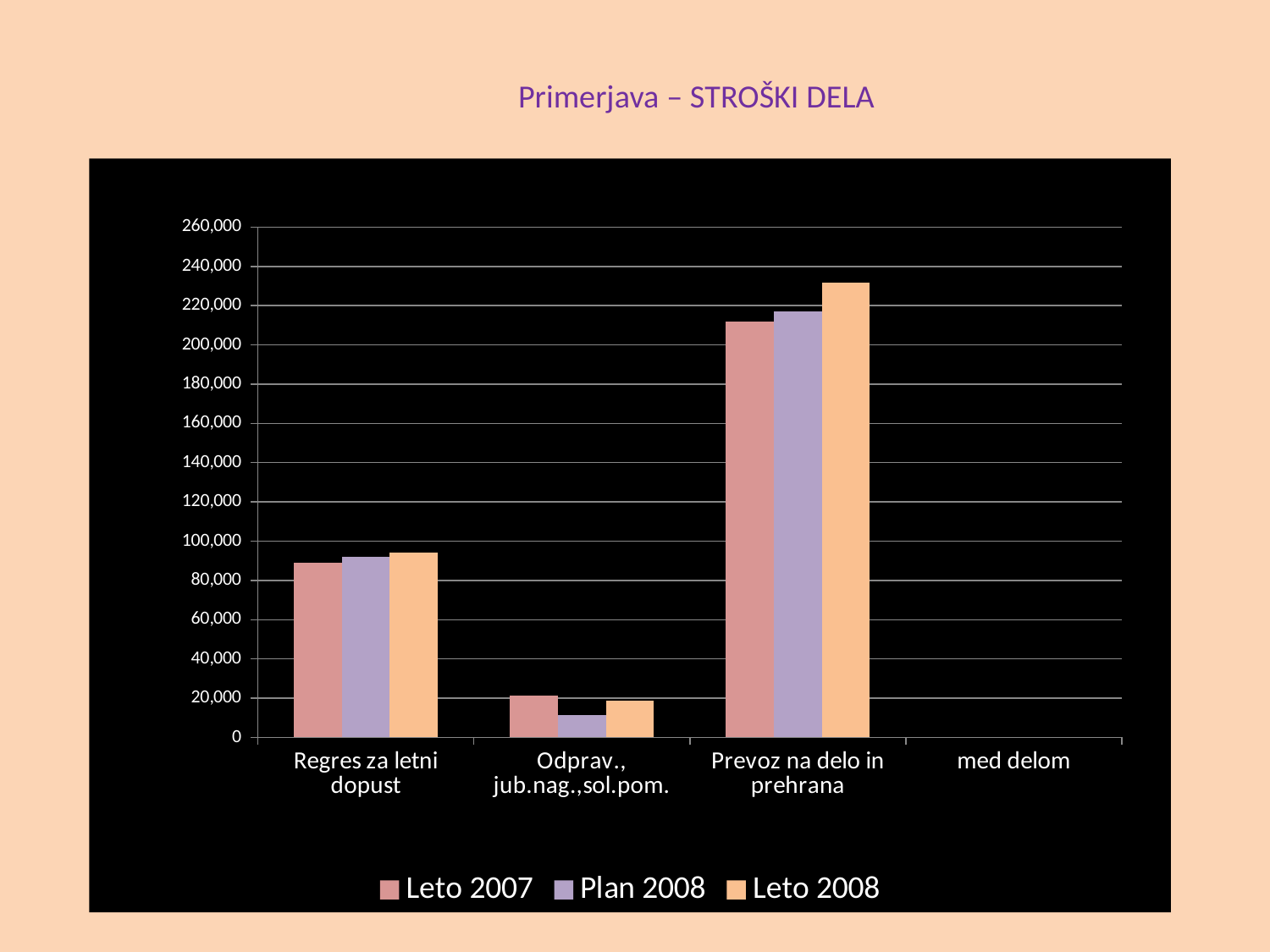

# Primerjava – STROŠKI DELA

### Chart

| Category | Leto 2007 | Plan 2008 | Leto 2008 |
|---|---|---|---|
| Regres za letni dopust | 89007.99 | 91945.25 | 94035.2 |
| Odprav., jub.nag.,sol.pom. | 21448.25 | 11500.0 | 18787.89 |
| Prevoz na delo in prehrana | 211727.54 | 217232.46 | 231839.92 |
| med delom | None | None | None |